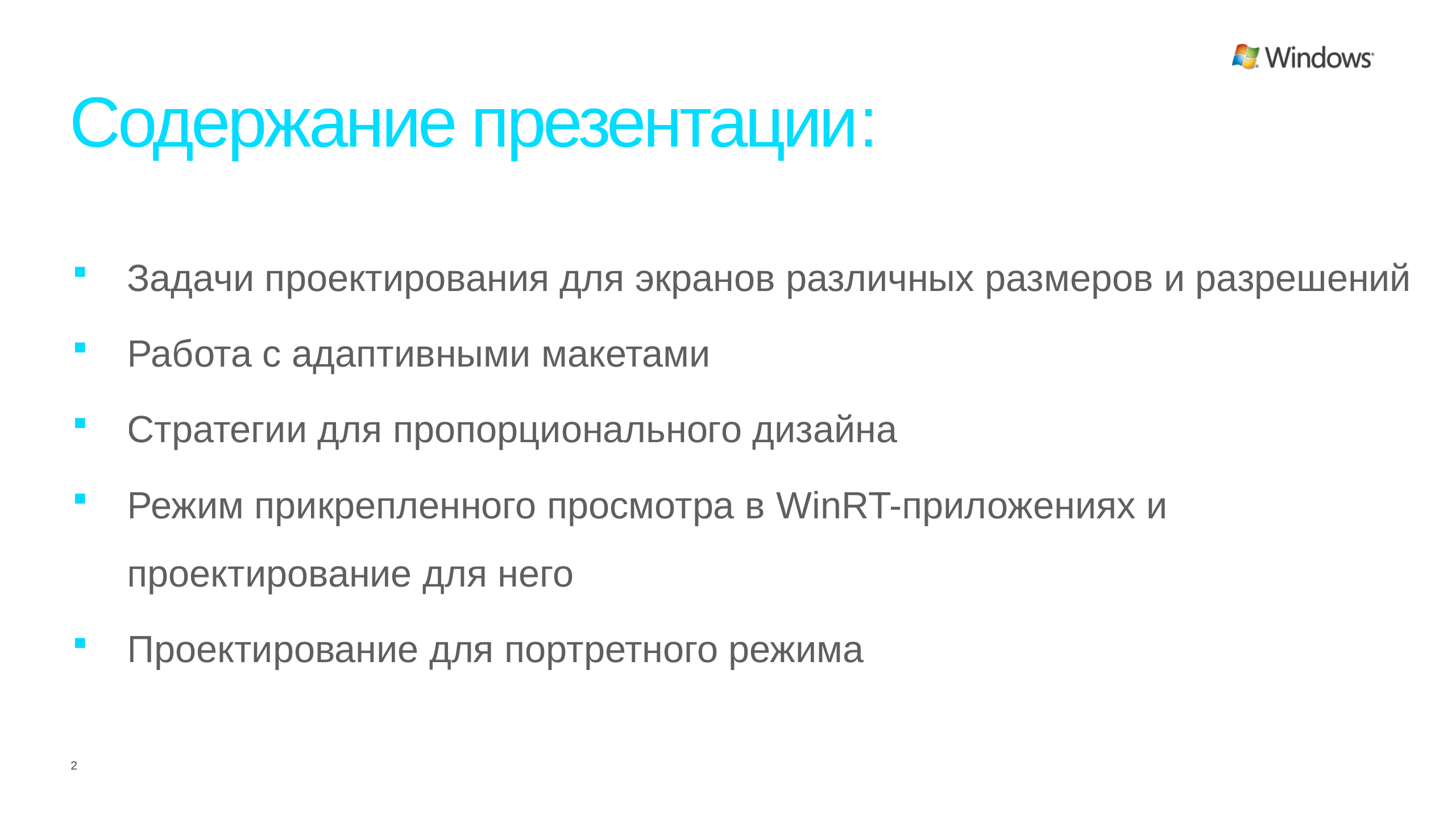

# Содержание презентации:
Задачи проектирования для экранов различных размеров и разрешений
Работа с адаптивными макетами
Стратегии для пропорционального дизайна
Режим прикрепленного просмотра в WinRT-приложениях и проектирование для него
Проектирование для портретного режима